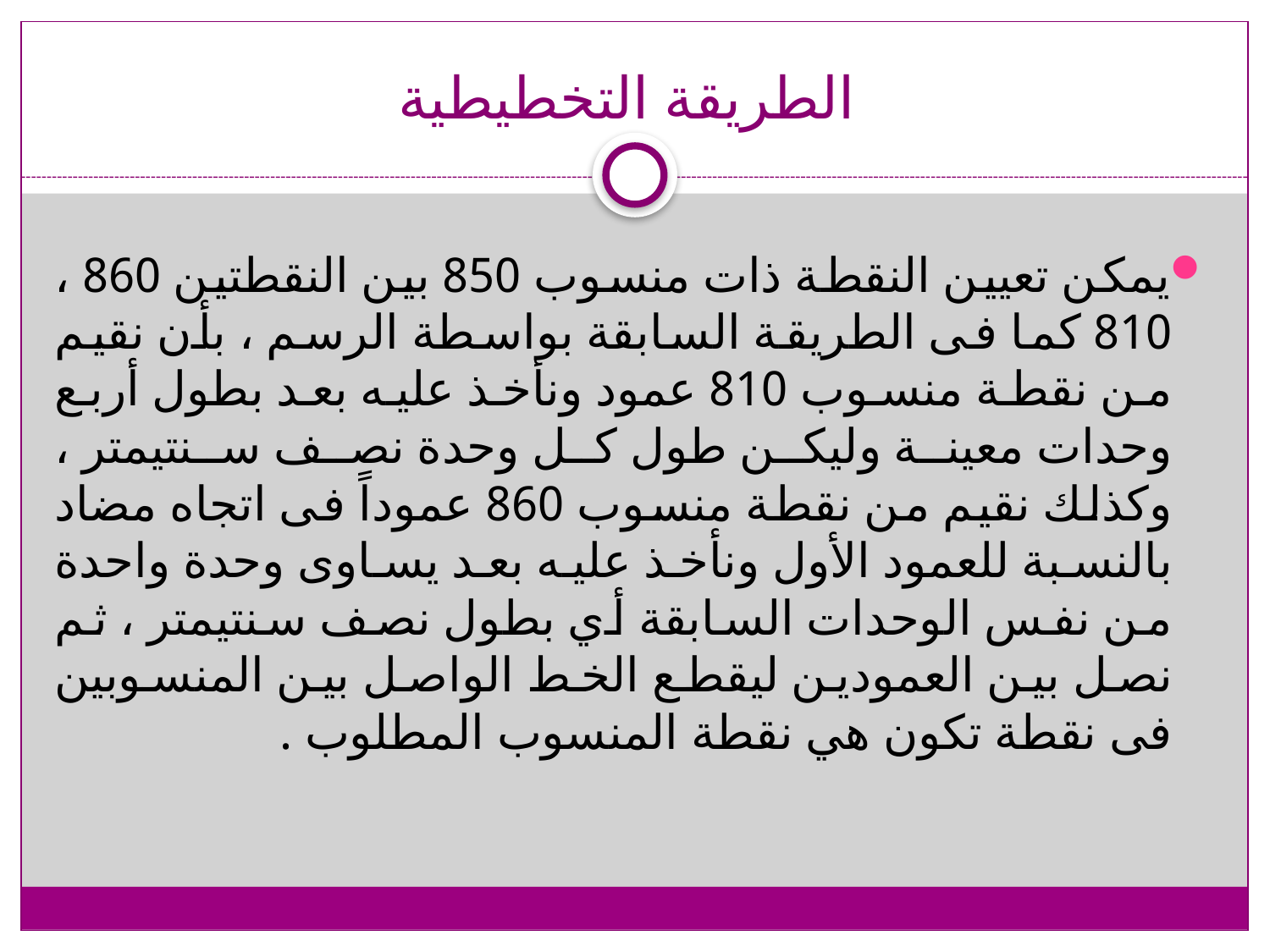

# الطريقة التخطيطية
يمكن تعيين النقطة ذات منسوب 850 بين النقطتين 860 ، 810 كما فى الطريقة السابقة بواسطة الرسم ، بأن نقيم من نقطة منسوب 810 عمود ونأخذ عليه بعد بطول أربع وحدات معينة وليكن طول كل وحدة نصف سنتيمتر ، وكذلك نقيم من نقطة منسوب 860 عموداً فى اتجاه مضاد بالنسبة للعمود الأول ونأخذ عليه بعد يساوى وحدة واحدة من نفس الوحدات السابقة أي بطول نصف سنتيمتر ، ثم نصل بين العمودين ليقطع الخط الواصل بين المنسوبين فى نقطة تكون هي نقطة المنسوب المطلوب .